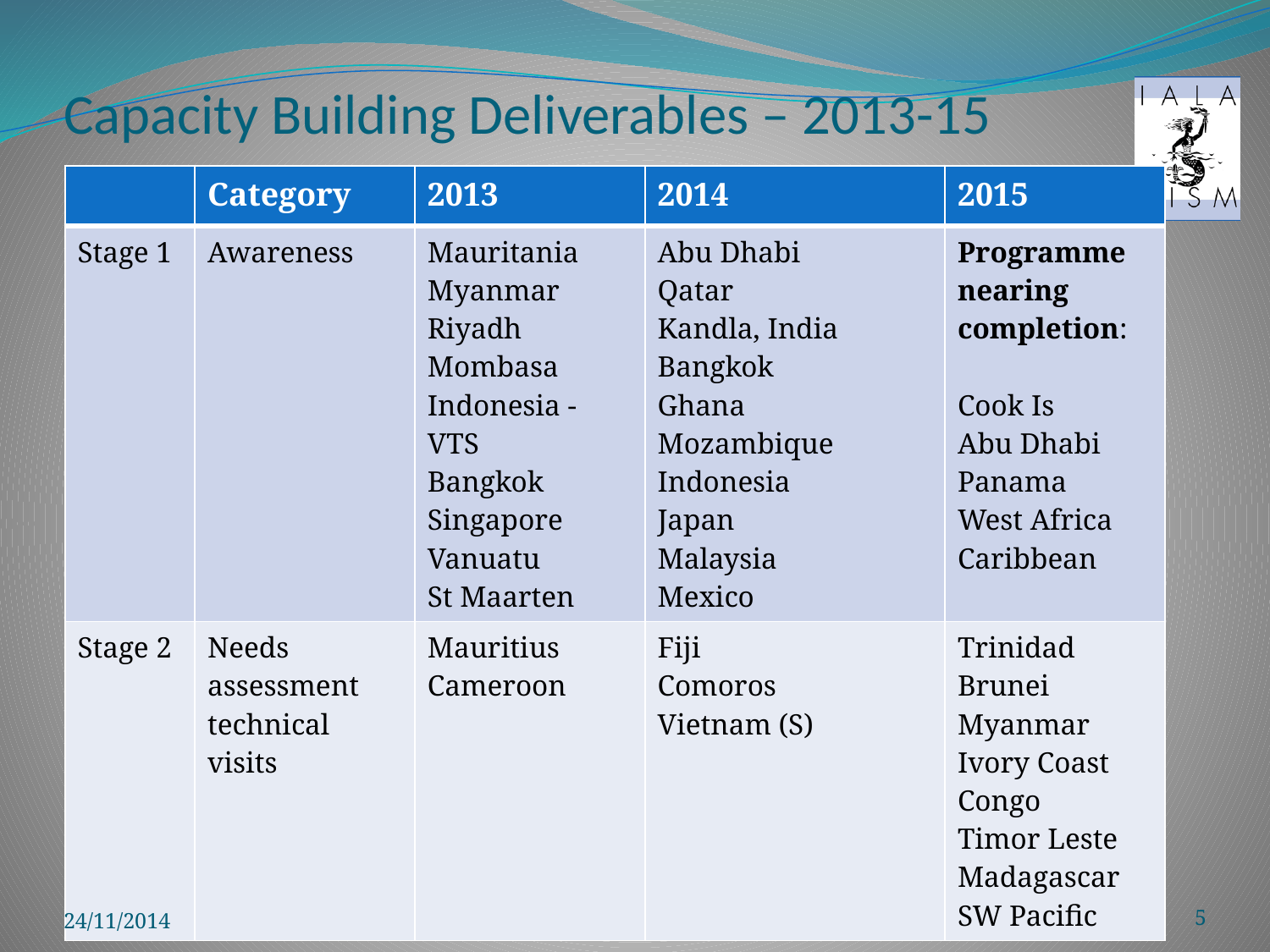

# Capacity Building Deliverables – 2013-15
|  | Category | 2013 | 2014 | 2015 |
| --- | --- | --- | --- | --- |
| Stage 1 | Awareness | Mauritania Myanmar Riyadh Mombasa Indonesia - VTS Bangkok Singapore Vanuatu St Maarten | Abu Dhabi Qatar Kandla, India Bangkok Ghana Mozambique Indonesia Japan Malaysia Mexico | Programme nearing completion: Cook Is Abu Dhabi Panama West Africa Caribbean |
| Stage 2 | Needs assessment technical visits | Mauritius Cameroon | Fiji Comoros Vietnam (S) | Trinidad Brunei Myanmar Ivory Coast Congo Timor Leste Madagascar SW Pacific |
24/11/2014
The IALA WWA brief to ARM-1
5